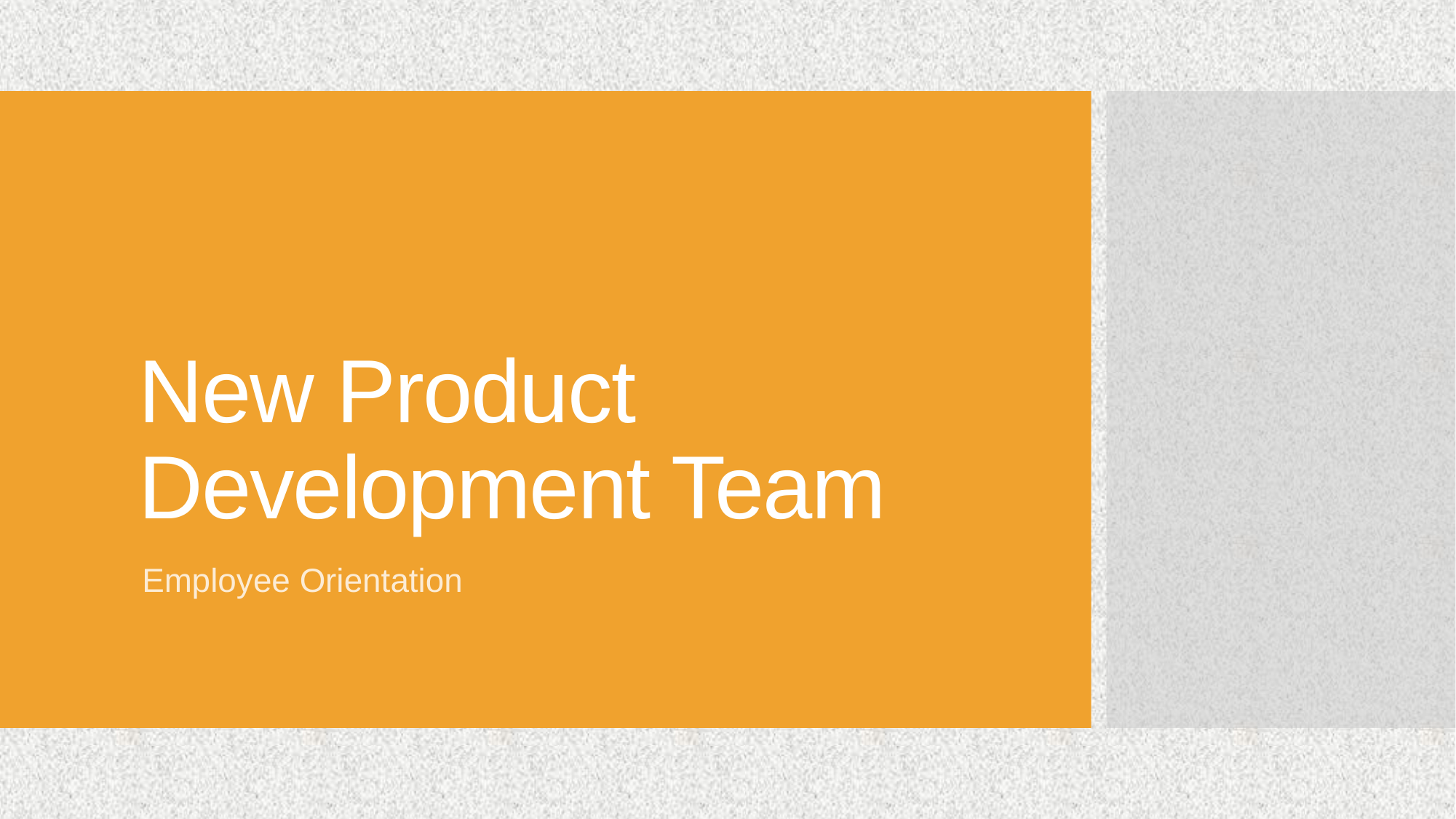

# New Product Development Team
Employee Orientation